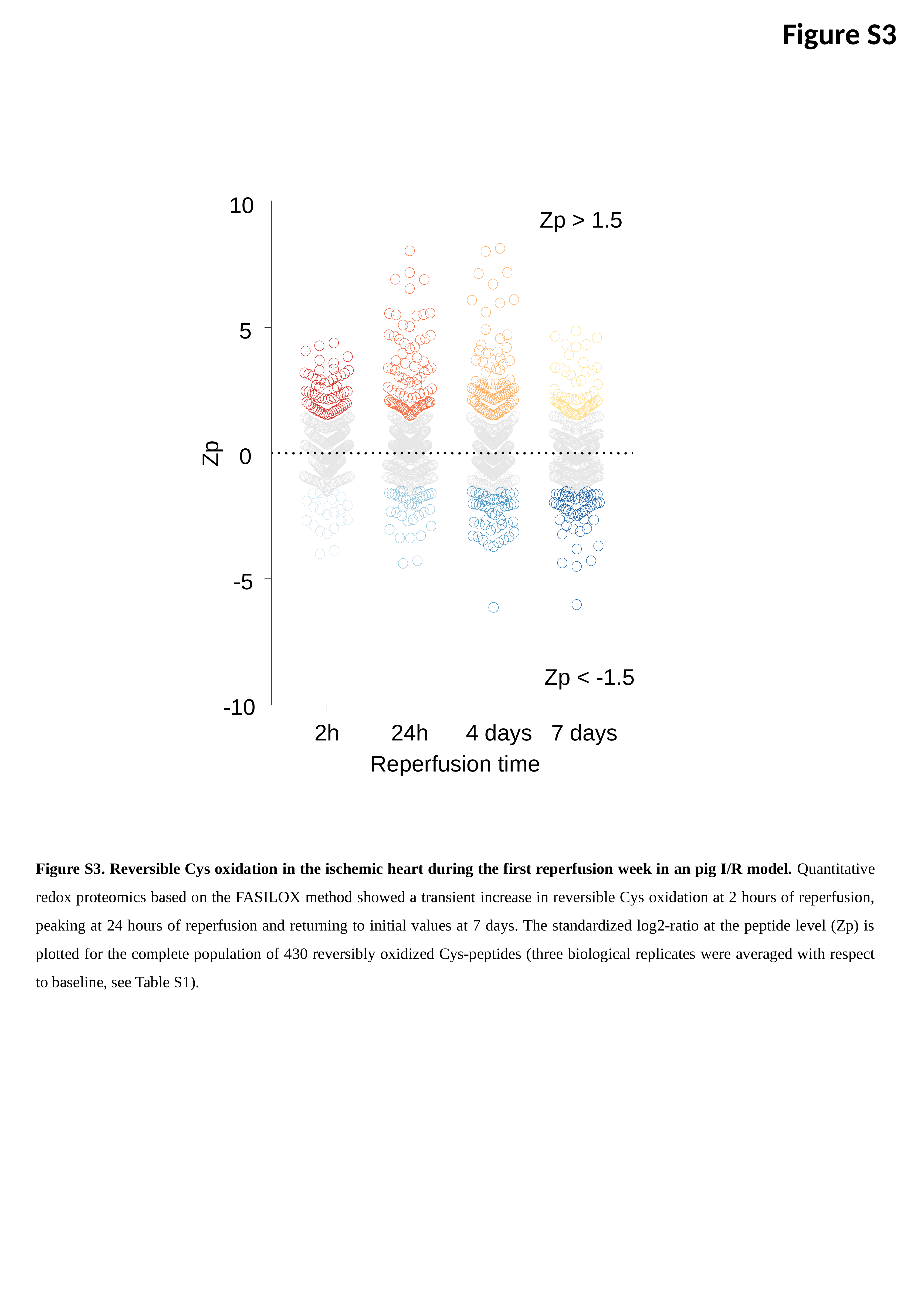

Figure S3
10

Zp > 1.5

5

0

-5
Zp < -1.5
-10

2h
24h
4 days
7 days
Reperfusion time
Zp
Figure S3. Reversible Cys oxidation in the ischemic heart during the first reperfusion week in an pig I/R model. Quantitative redox proteomics based on the FASILOX method showed a transient increase in reversible Cys oxidation at 2 hours of reperfusion, peaking at 24 hours of reperfusion and returning to initial values at 7 days. The standardized log2-ratio at the peptide level (Zp) is plotted for the complete population of 430 reversibly oxidized Cys-peptides (three biological replicates were averaged with respect to baseline, see Table S1).